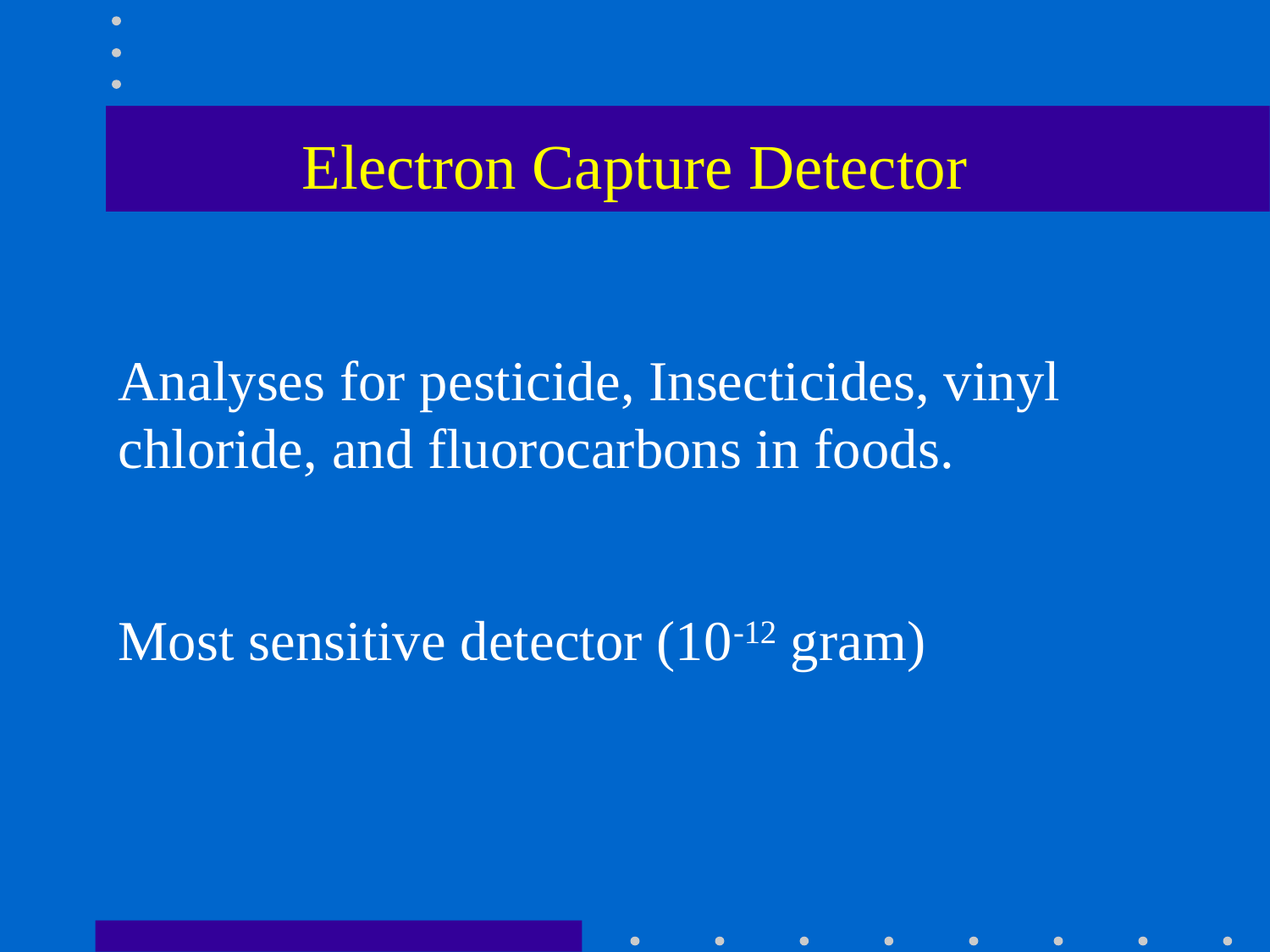

# Electron Capture Detector
Analyses for pesticide, Insecticides, vinyl chloride, and fluorocarbons in foods.

Most sensitive detector (10-12 gram)